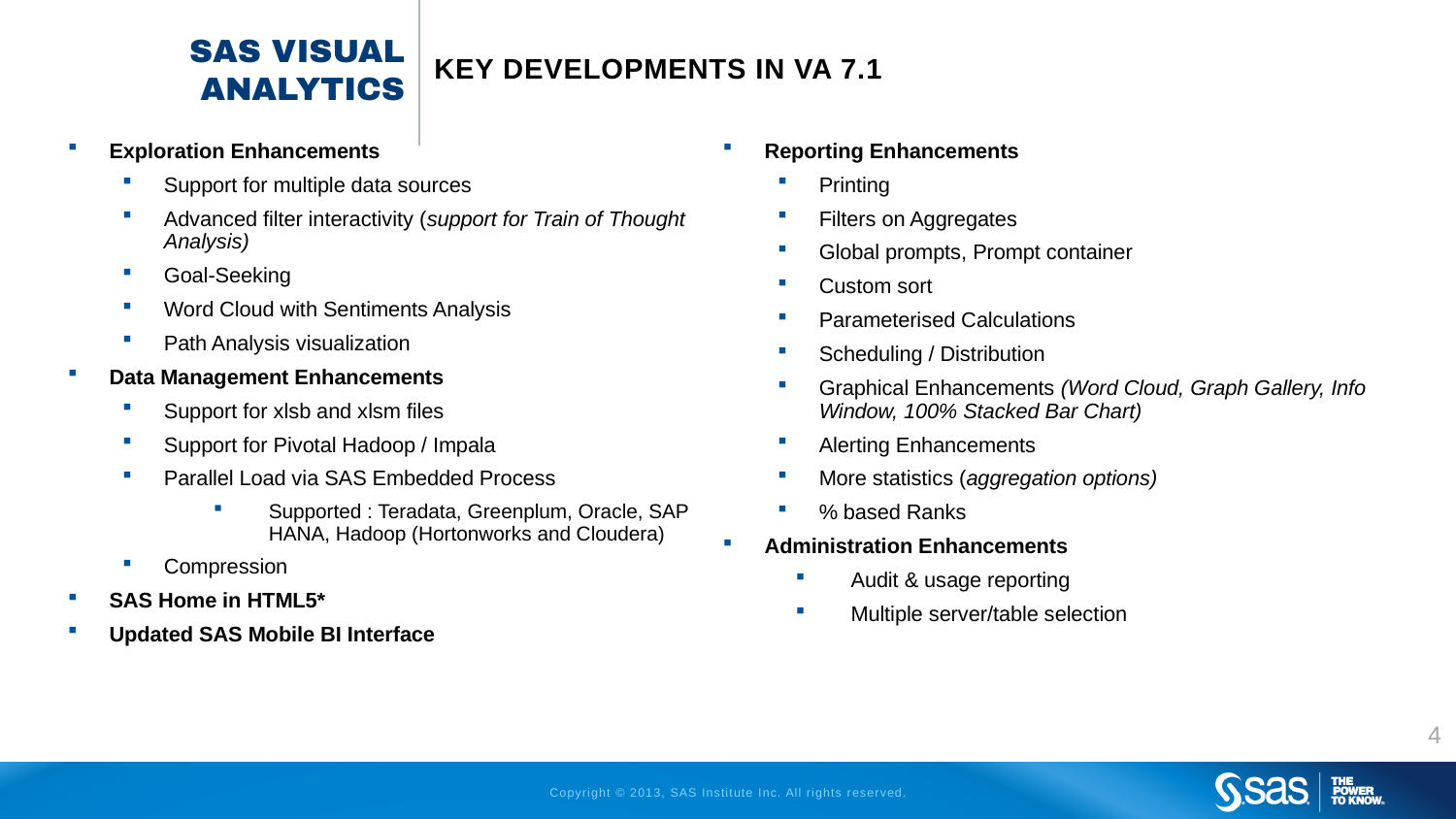

# SaS visual analytics
KEY developments in VA 7.1
Exploration Enhancements
Support for multiple data sources
Advanced filter interactivity (support for Train of Thought Analysis)
Goal-Seeking
Word Cloud with Sentiments Analysis
Path Analysis visualization
Data Management Enhancements
Support for xlsb and xlsm files
Support for Pivotal Hadoop / Impala
Parallel Load via SAS Embedded Process
Supported : Teradata, Greenplum, Oracle, SAP HANA, Hadoop (Hortonworks and Cloudera)
Compression
SAS Home in HTML5*
Updated SAS Mobile BI Interface
Reporting Enhancements
Printing
Filters on Aggregates
Global prompts, Prompt container
Custom sort
Parameterised Calculations
Scheduling / Distribution
Graphical Enhancements (Word Cloud, Graph Gallery, Info Window, 100% Stacked Bar Chart)
Alerting Enhancements
More statistics (aggregation options)
% based Ranks
Administration Enhancements
Audit & usage reporting
Multiple server/table selection
4